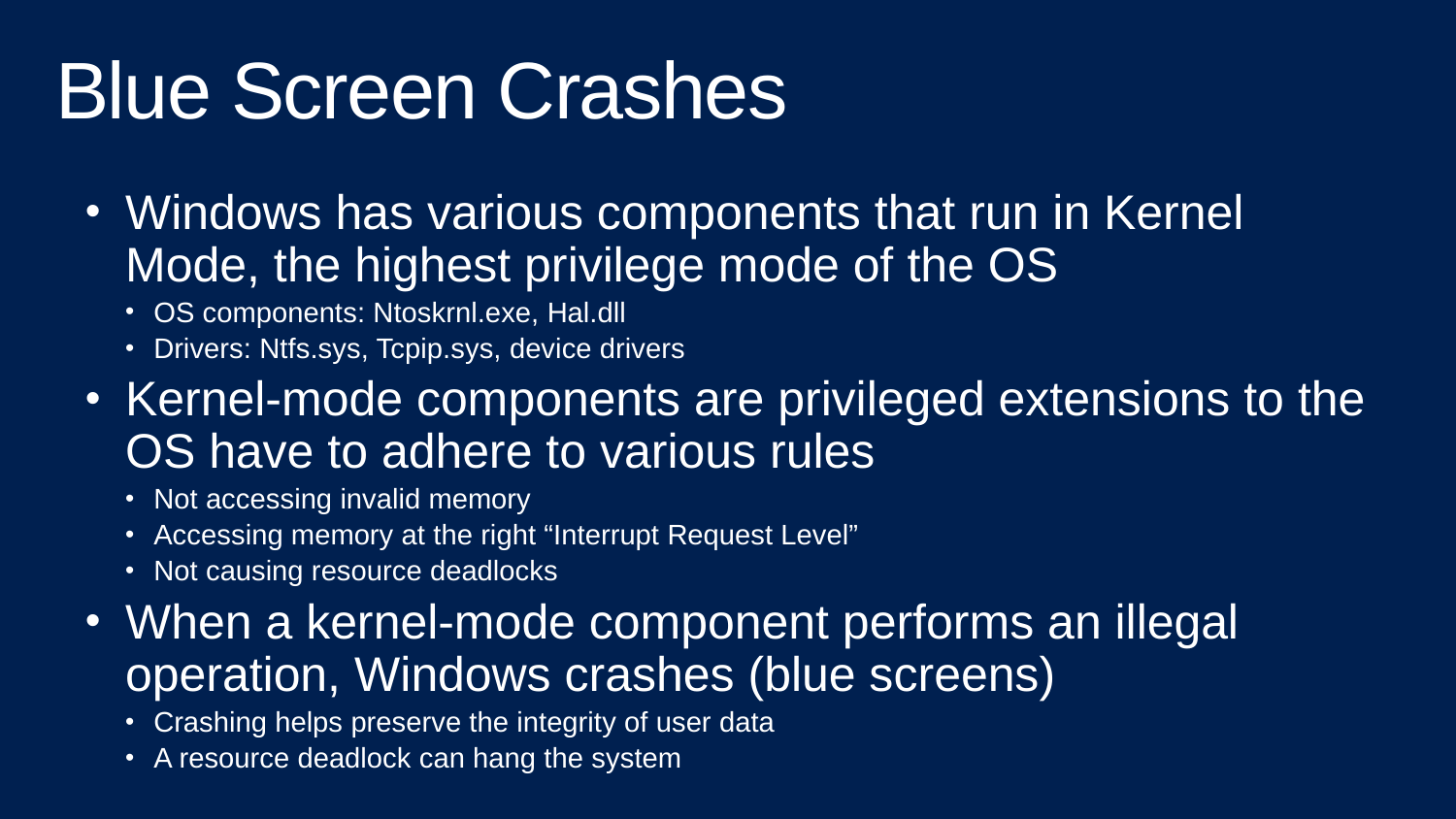

# Blue Screen Crashes
Windows has various components that run in Kernel Mode, the highest privilege mode of the OS
OS components: Ntoskrnl.exe, Hal.dll
Drivers: Ntfs.sys, Tcpip.sys, device drivers
Kernel-mode components are privileged extensions to the OS have to adhere to various rules
Not accessing invalid memory
Accessing memory at the right “Interrupt Request Level”
Not causing resource deadlocks
When a kernel-mode component performs an illegal operation, Windows crashes (blue screens)
Crashing helps preserve the integrity of user data
A resource deadlock can hang the system